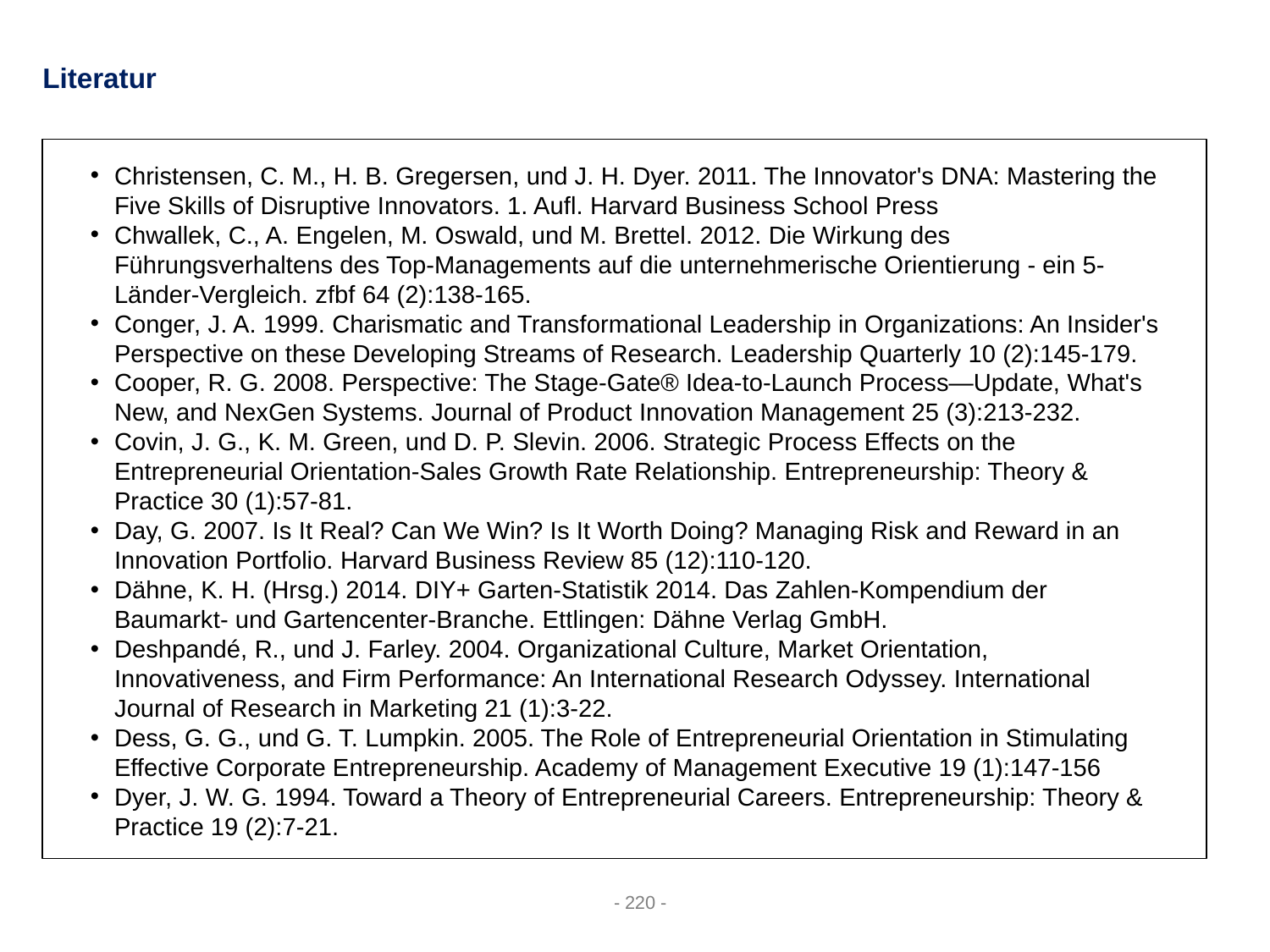

Literatur

Christensen, C. M., H. B. Gregersen, und J. H. Dyer. 2011. The Innovator's DNA: Mastering the Five Skills of Disruptive Innovators. 1. Aufl. Harvard Business School Press
Chwallek, C., A. Engelen, M. Oswald, und M. Brettel. 2012. Die Wirkung des Führungsverhaltens des Top-Managements auf die unternehmerische Orientierung - ein 5-Länder-Vergleich. zfbf 64 (2):138-165.
Conger, J. A. 1999. Charismatic and Transformational Leadership in Organizations: An Insider's Perspective on these Developing Streams of Research. Leadership Quarterly 10 (2):145-179.
Cooper, R. G. 2008. Perspective: The Stage-Gate® Idea-to-Launch Process—Update, What's New, and NexGen Systems. Journal of Product Innovation Management 25 (3):213-232.
Covin, J. G., K. M. Green, und D. P. Slevin. 2006. Strategic Process Effects on the Entrepreneurial Orientation-Sales Growth Rate Relationship. Entrepreneurship: Theory & Practice 30 (1):57-81.
Day, G. 2007. Is It Real? Can We Win? Is It Worth Doing? Managing Risk and Reward in an Innovation Portfolio. Harvard Business Review 85 (12):110-120.
Dähne, K. H. (Hrsg.) 2014. DIY+ Garten-Statistik 2014. Das Zahlen-Kompendium der Baumarkt- und Gartencenter-Branche. Ettlingen: Dähne Verlag GmbH.
Deshpandé, R., und J. Farley. 2004. Organizational Culture, Market Orientation, Innovativeness, and Firm Performance: An International Research Odyssey. International Journal of Research in Marketing 21 (1):3-22.
Dess, G. G., und G. T. Lumpkin. 2005. The Role of Entrepreneurial Orientation in Stimulating Effective Corporate Entrepreneurship. Academy of Management Executive 19 (1):147-156
Dyer, J. W. G. 1994. Toward a Theory of Entrepreneurial Careers. Entrepreneurship: Theory & Practice 19 (2):7-21.
- 220 -